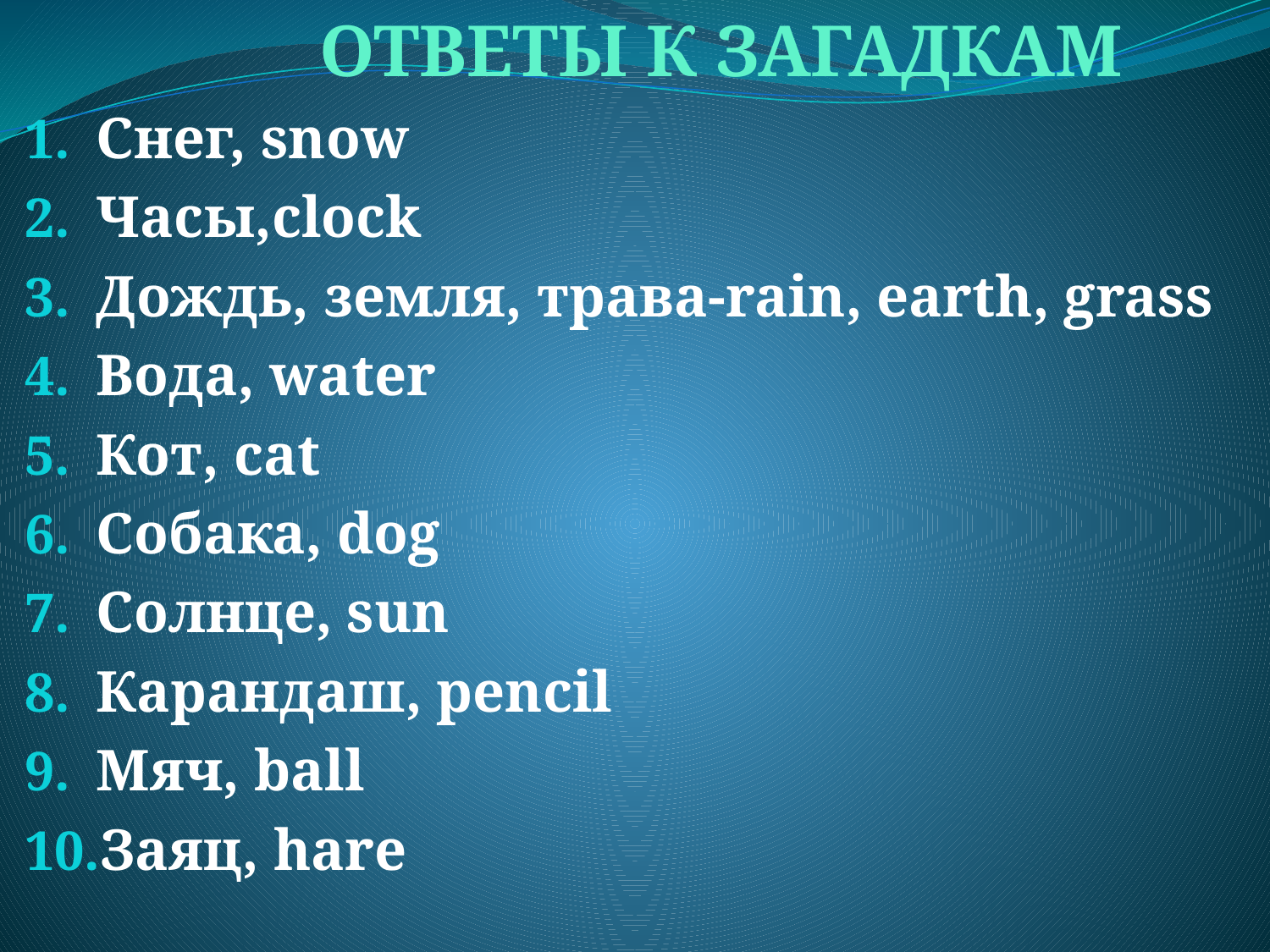

ОТВЕТЫ К ЗАГАДКАМ
Снег, snow
Часы,clock
Дождь, земля, трава-rain, earth, grass
Вода, water
Кот, cat
Собака, dog
Солнце, sun
Карандаш, pencil
Мяч, ball
Заяц, hare

#